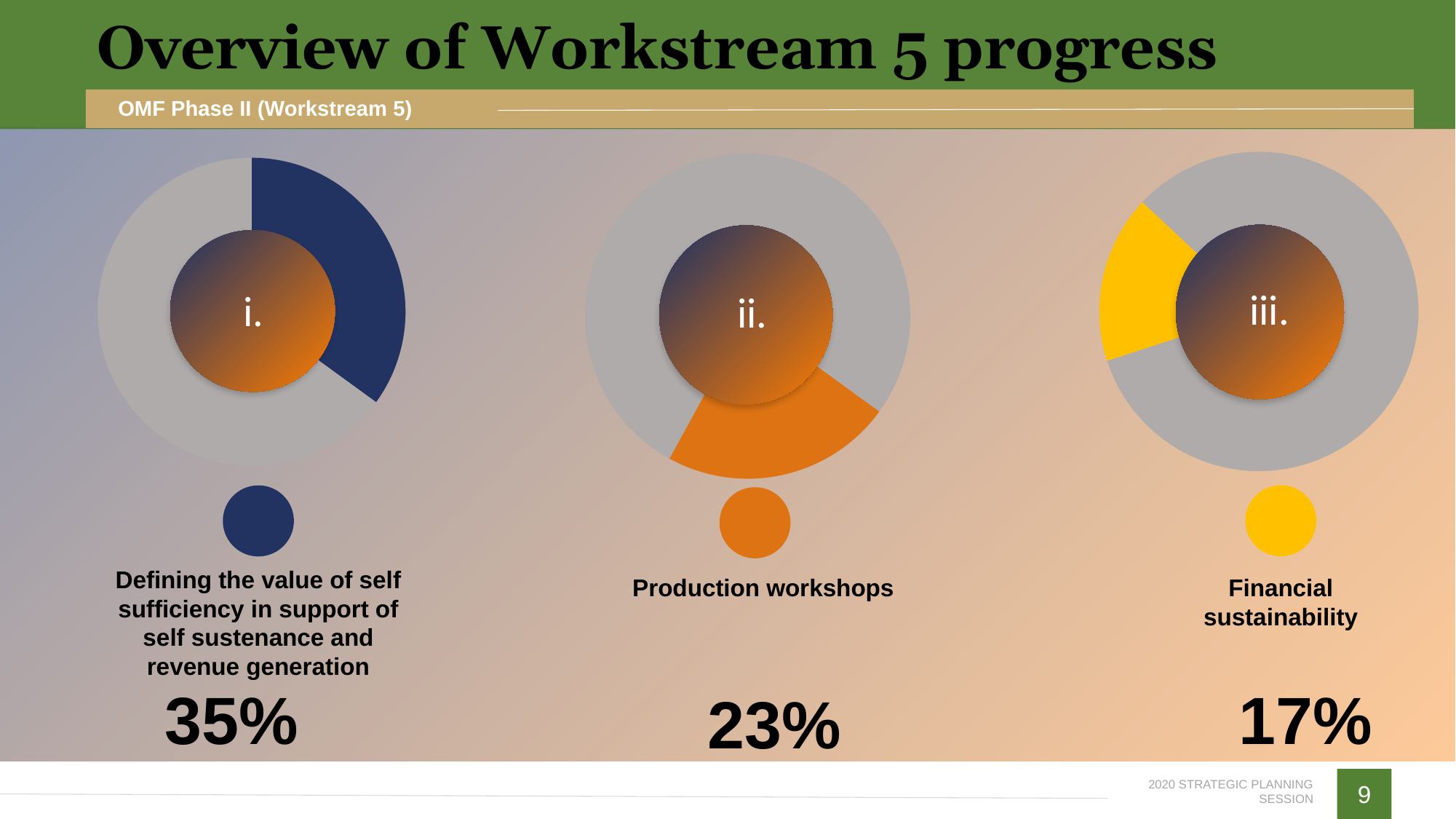

Overview of Workstream 5 progress

OMF Phase II (Workstream 5)

### Chart

| Category | Sales |
|---|---|
| 1st Qtr | 35.0 |
| 2nd Qtr | 23.0 |
| 3rd Qtr | 12.0 |
| 4th Qtr | 17.0 |
| 5th Qtr | 13.0 |

### Chart

| Category | Sales |
|---|---|
| 1st Qtr | 35.0 |
| 2nd Qtr | 23.0 |
| 3rd Qtr | 12.0 |
| 4th Qtr | 17.0 |
| 5th Qtr | 13.0 |

### Chart

| Category | Sales |
|---|---|
| 1st Qtr | 35.0 |
| 2nd Qtr | 23.0 |
| 3rd Qtr | 12.0 |
| 4th Qtr | 17.0 |
| 5th Qtr | 13.0 |
iii.

ii.

i.

Defining the value of self sufficiency in support of self sustenance and revenue generation
Production workshops
Financial sustainability
35%
17%
23%